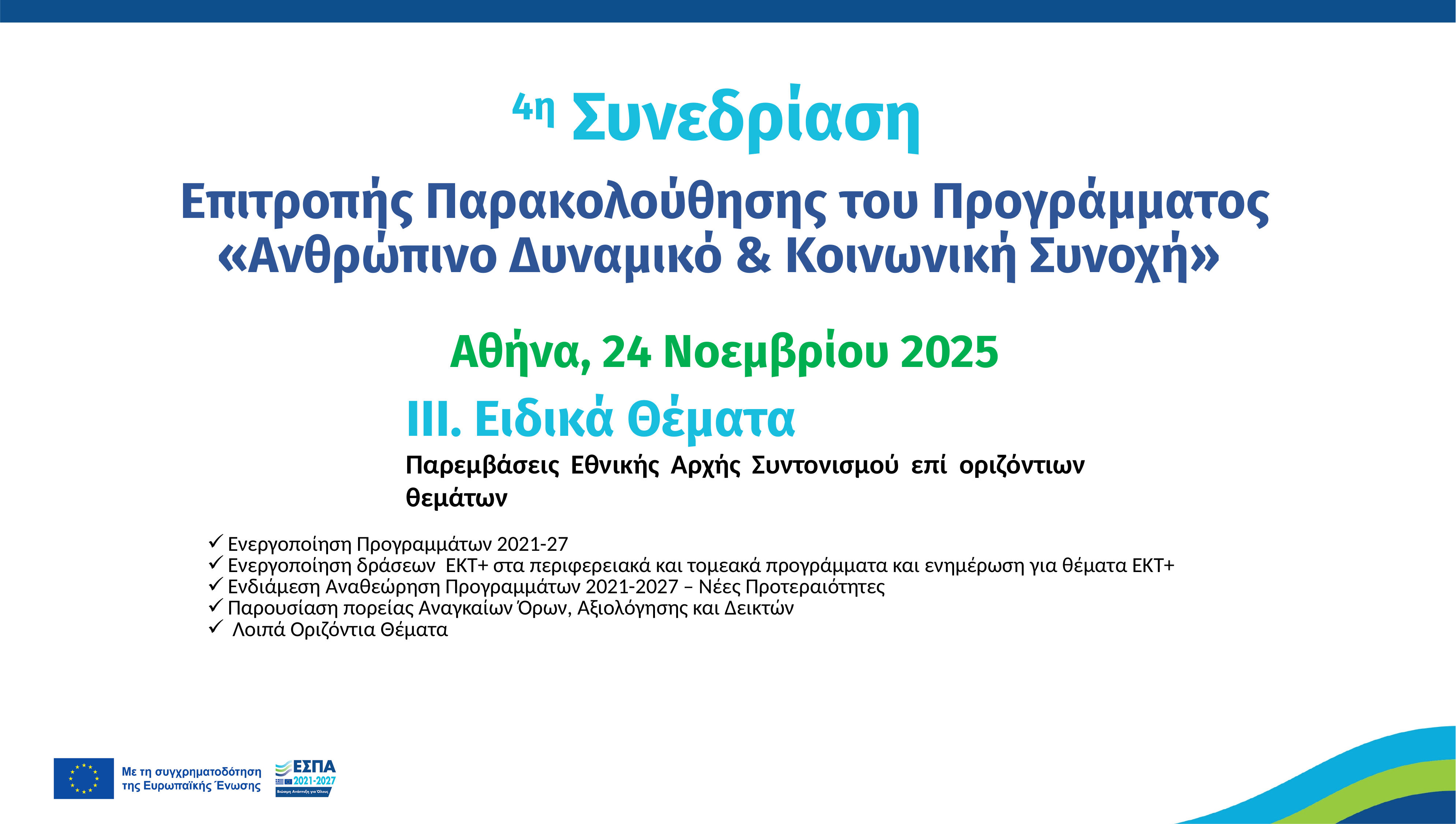

4η Συνεδρίαση
Επιτροπής Παρακολούθησης του Προγράμματος
«Ανθρώπινο Δυναμικό & Κοινωνική Συνοχή»
Αθήνα, 24 Νοεμβρίου 2025
ΙΙΙ. Ειδικά Θέματα
Παρεμβάσεις Εθνικής Αρχής Συντονισμού επί οριζόντιων θεμάτων
| Ενεργοποίηση Προγραμμάτων 2021-27 Ενεργοποίηση δράσεων ΕΚΤ+ στα περιφερειακά και τομεακά προγράμματα και ενημέρωση για θέματα ΕΚΤ+ Ενδιάμεση Αναθεώρηση Προγραμμάτων 2021-2027 – Νέες Προτεραιότητες Παρουσίαση πορείας Αναγκαίων Όρων, Αξιολόγησης και Δεικτών Λοιπά Οριζόντια Θέματα |
| --- |